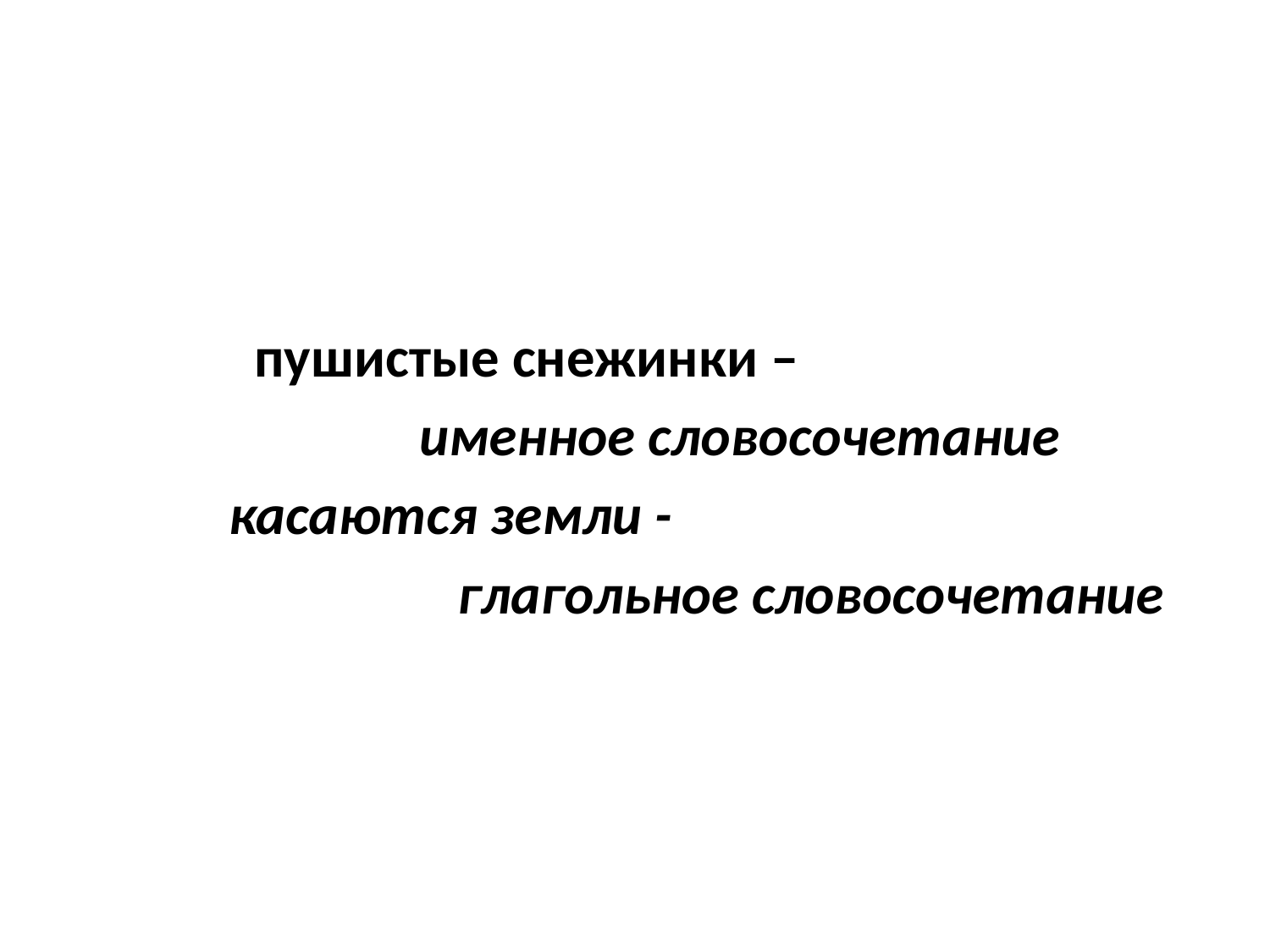

#

              пушистые снежинки –
                           именное словосочетание
            касаются земли -
                              глагольное словосочетание